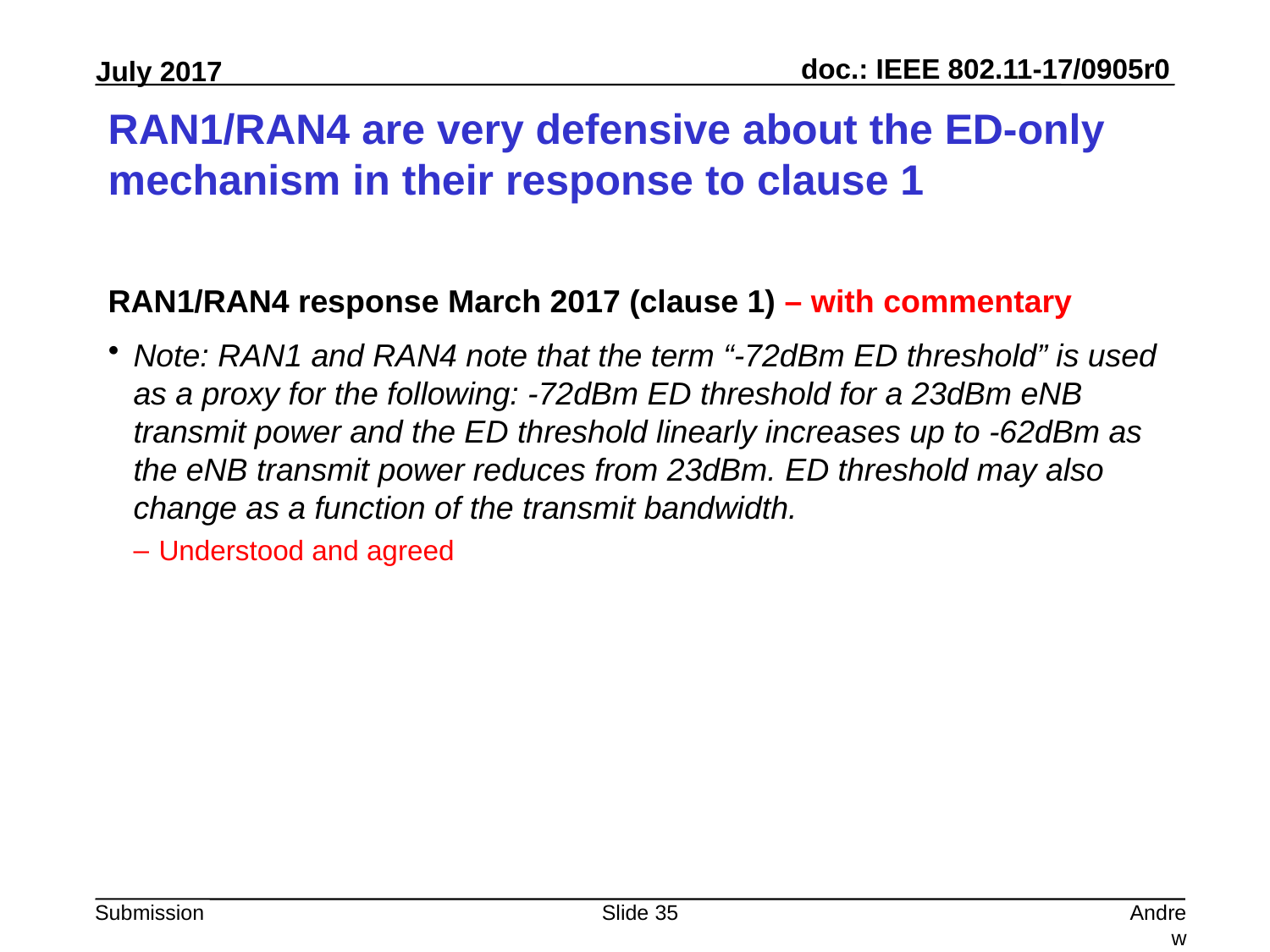

# RAN1/RAN4 are very defensive about the ED-only mechanism in their response to clause 1
RAN1/RAN4 response March 2017 (clause 1) – with commentary
Note: RAN1 and RAN4 note that the term “-72dBm ED threshold” is used as a proxy for the following: -72dBm ED threshold for a 23dBm eNB transmit power and the ED threshold linearly increases up to -62dBm as the eNB transmit power reduces from 23dBm. ED threshold may also change as a function of the transmit bandwidth.
Understood and agreed
Slide 35
Andrew Myles, Cisco